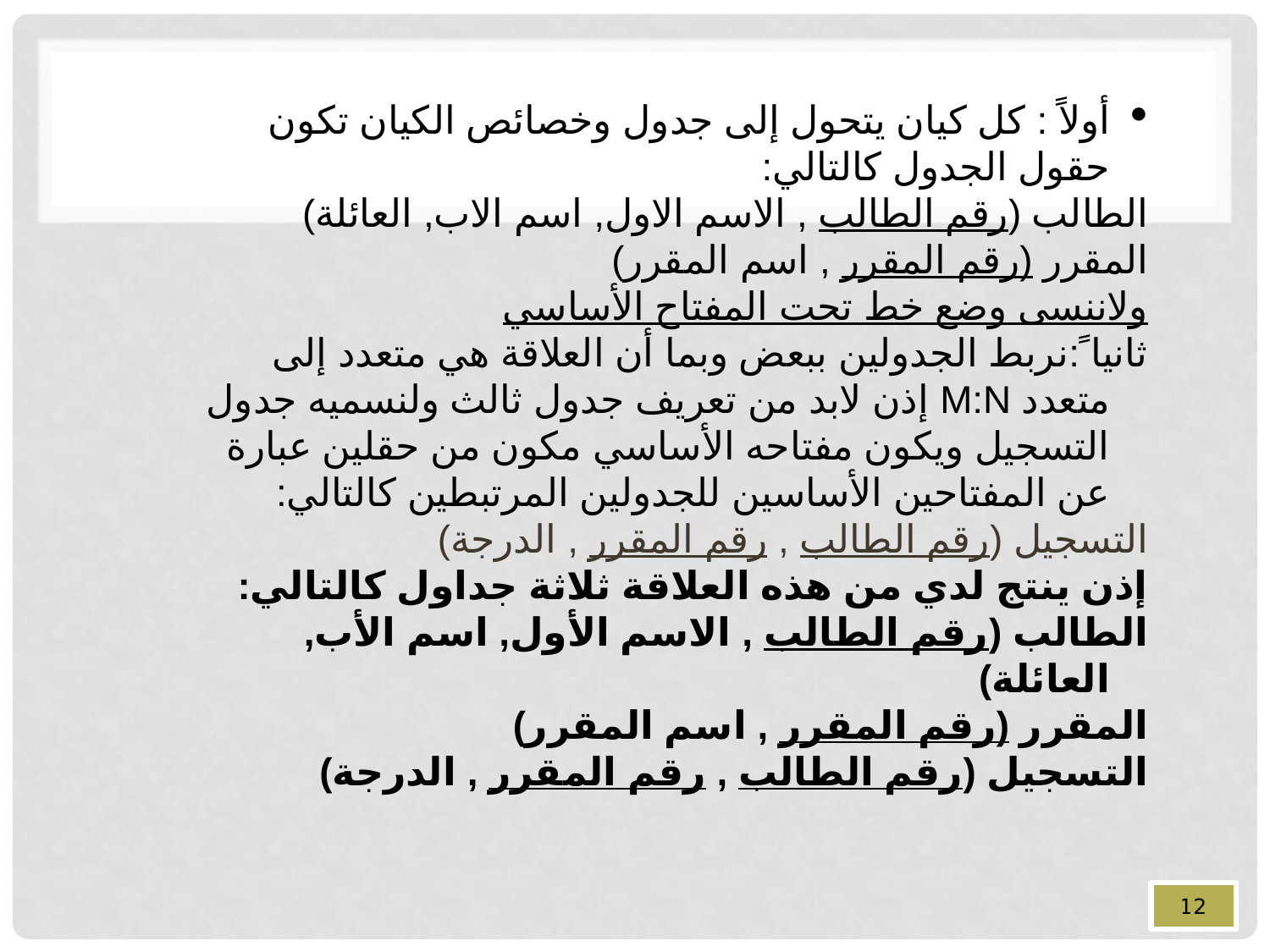

أولاً : كل كيان يتحول إلى جدول وخصائص الكيان تكون حقول الجدول كالتالي:
الطالب (رقم الطالب , الاسم الاول, اسم الاب, العائلة)
المقرر (رقم المقرر , اسم المقرر)
ولاننسى وضع خط تحت المفتاح الأساسي
ثانيا ً:نربط الجدولين ببعض وبما أن العلاقة هي متعدد إلى متعدد M:N إذن لابد من تعريف جدول ثالث ولنسميه جدول التسجيل ويكون مفتاحه الأساسي مكون من حقلين عبارة عن المفتاحين الأساسين للجدولين المرتبطين كالتالي:
التسجيل (رقم الطالب , رقم المقرر , الدرجة)
إذن ينتج لدي من هذه العلاقة ثلاثة جداول كالتالي:
الطالب (رقم الطالب , الاسم الأول, اسم الأب, العائلة)
المقرر (رقم المقرر , اسم المقرر)
التسجيل (رقم الطالب , رقم المقرر , الدرجة)
12